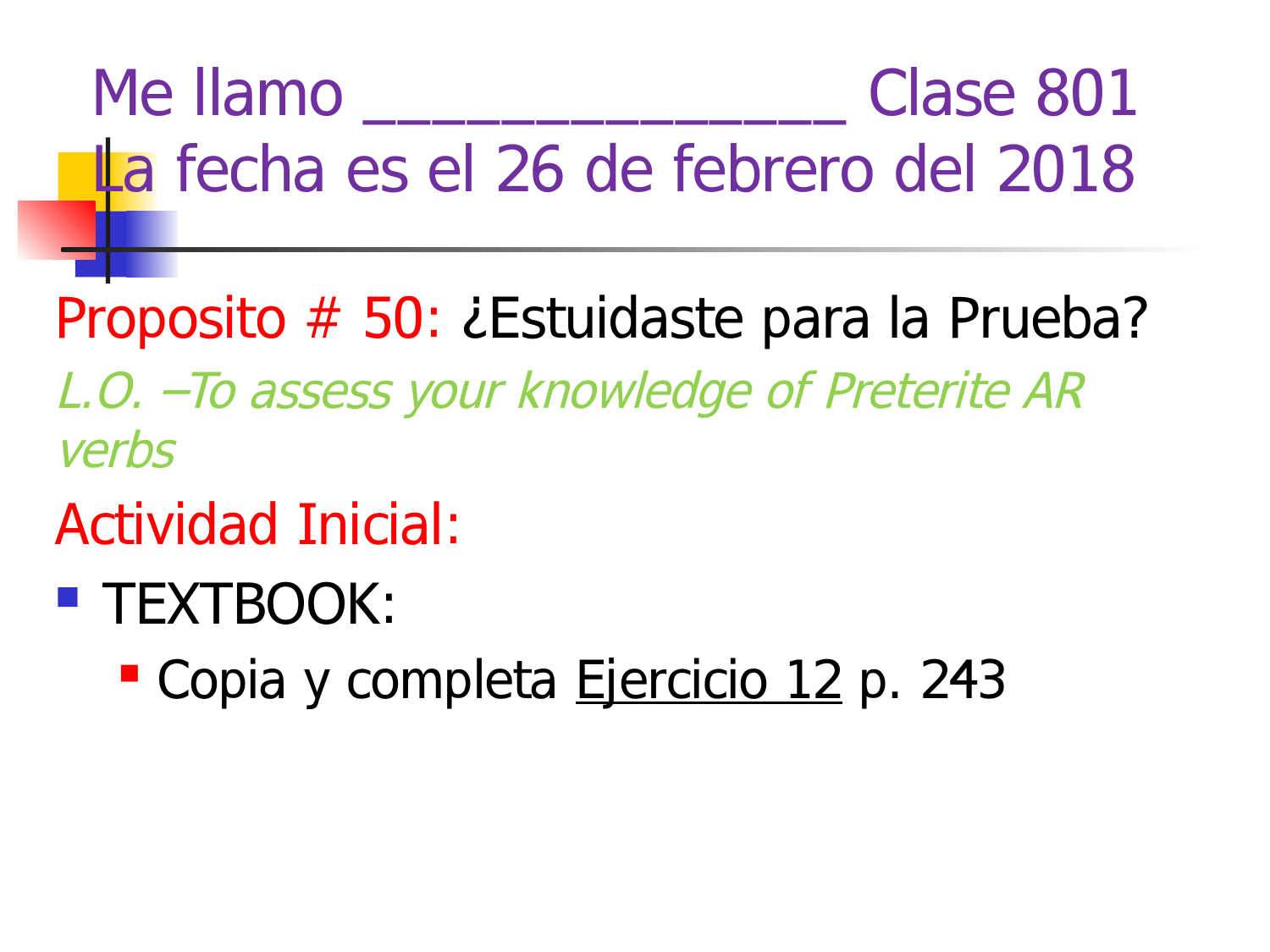

# Me llamo ______________ Clase 801 La fecha es el 26 de febrero del 2018
Proposito # 50: ¿Estuidaste para la Prueba?
L.O. –To assess your knowledge of Preterite AR verbs
Actividad Inicial:
TEXTBOOK:
Copia y completa Ejercicio 12 p. 243